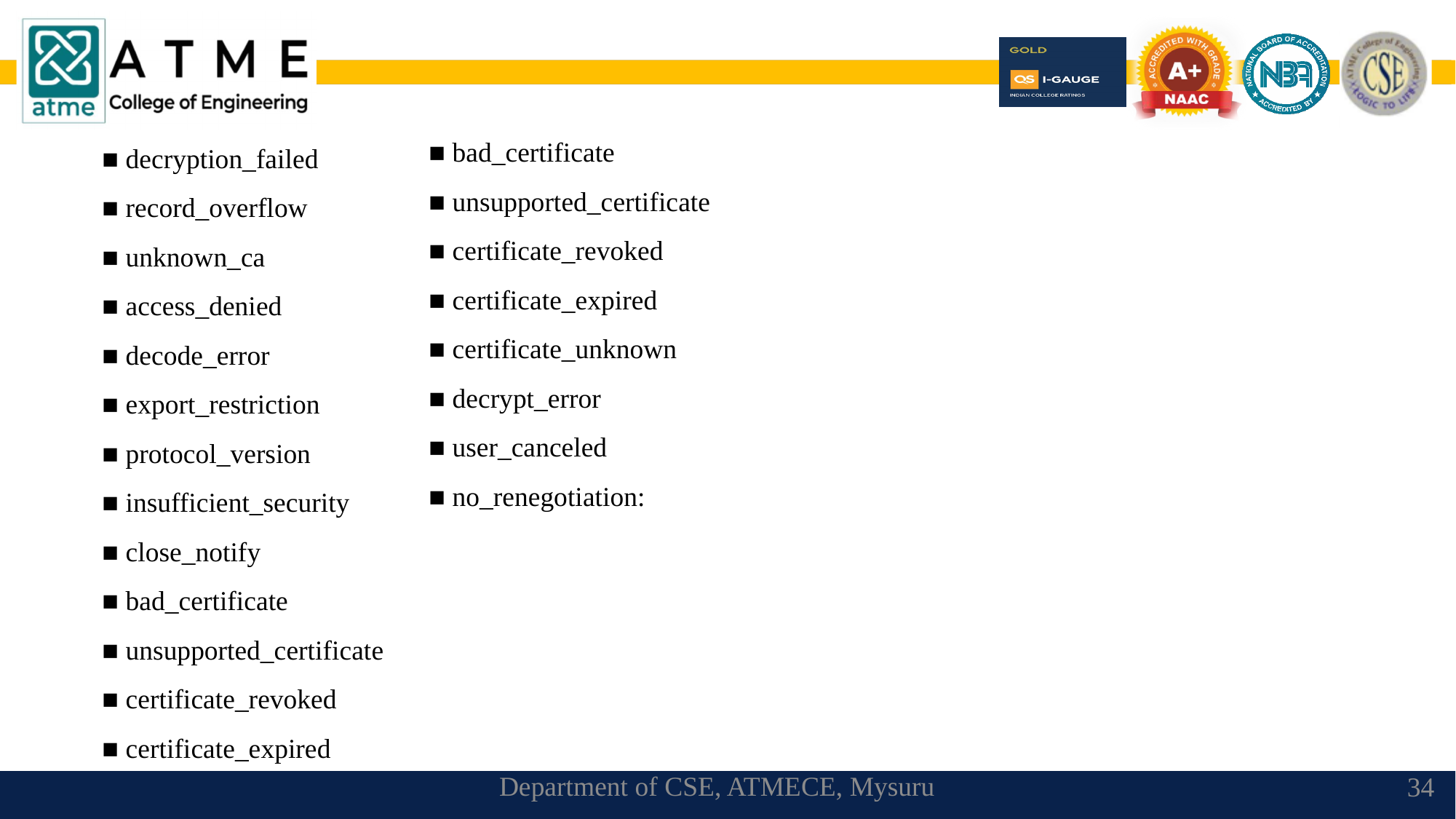

■ bad_certificate
■ unsupported_certificate
■ certificate_revoked
■ certificate_expired
■ certificate_unknown
■ decrypt_error
■ user_canceled
■ no_renegotiation:
■ decryption_failed
■ record_overflow
■ unknown_ca
■ access_denied
■ decode_error
■ export_restriction
■ protocol_version
■ insufficient_security
■ close_notify
■ bad_certificate
■ unsupported_certificate
■ certificate_revoked
■ certificate_expired

Department of CSE, ATMECE, Mysuru
34